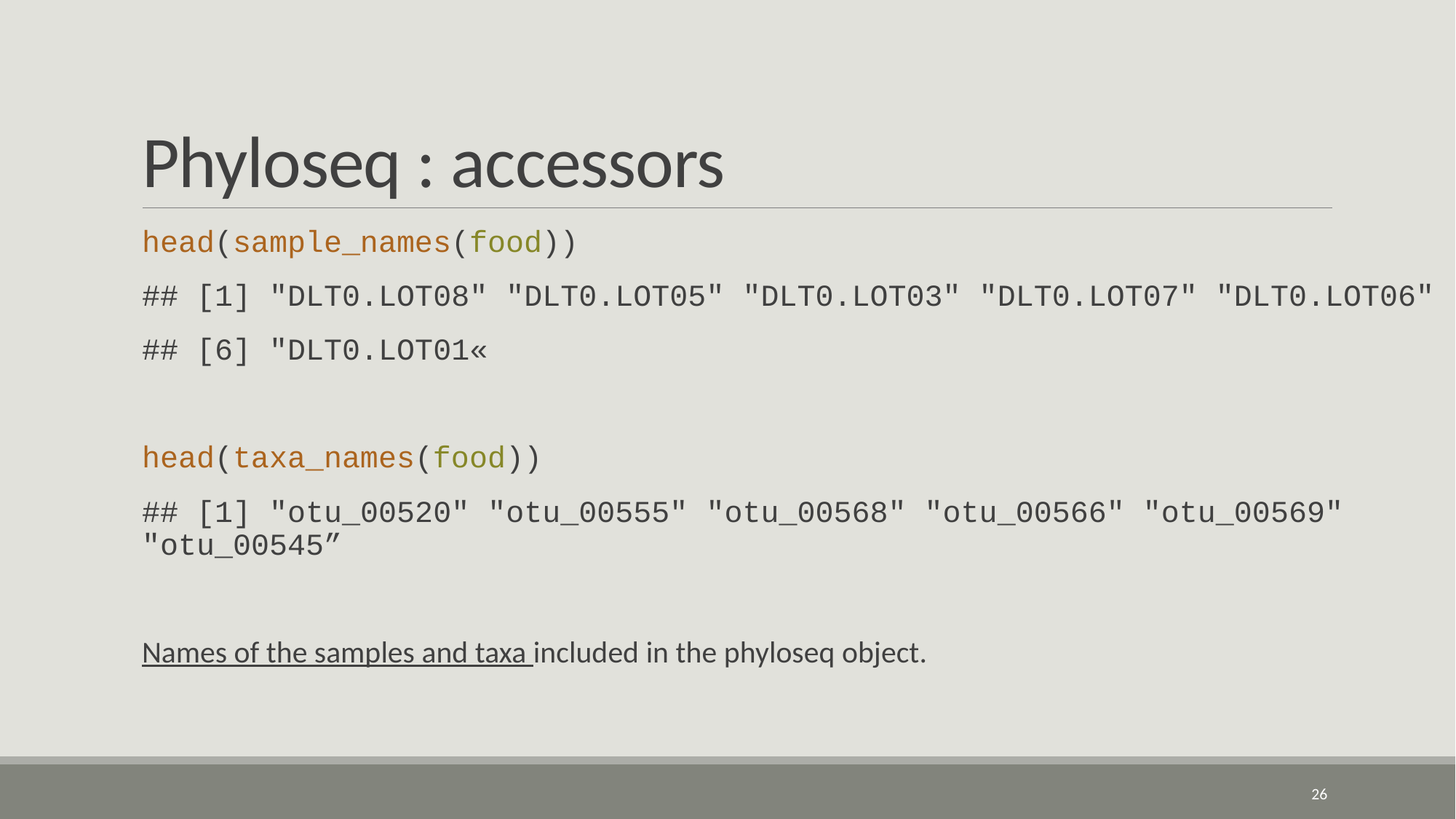

# Phyloseq : accessors
head(sample_names(food))
## [1] "DLT0.LOT08" "DLT0.LOT05" "DLT0.LOT03" "DLT0.LOT07" "DLT0.LOT06"
## [6] "DLT0.LOT01«

head(taxa_names(food))
## [1] "otu_00520" "otu_00555" "otu_00568" "otu_00566" "otu_00569" "otu_00545”

Names of the samples and taxa included in the phyloseq object.
26